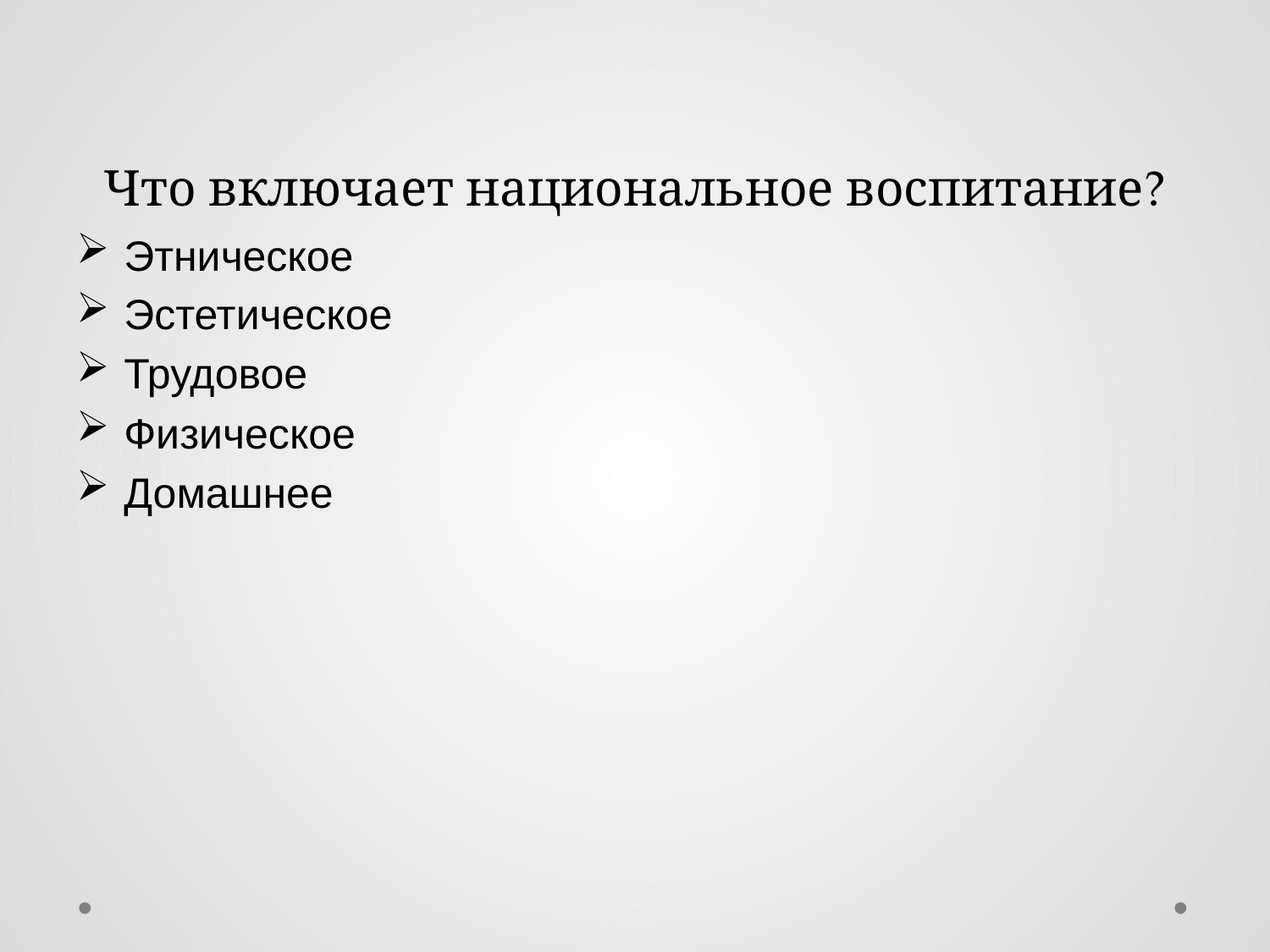

# Что включает национальное воспитание?
Этническое
Эстетическое
Трудовое
Физическое
Домашнее